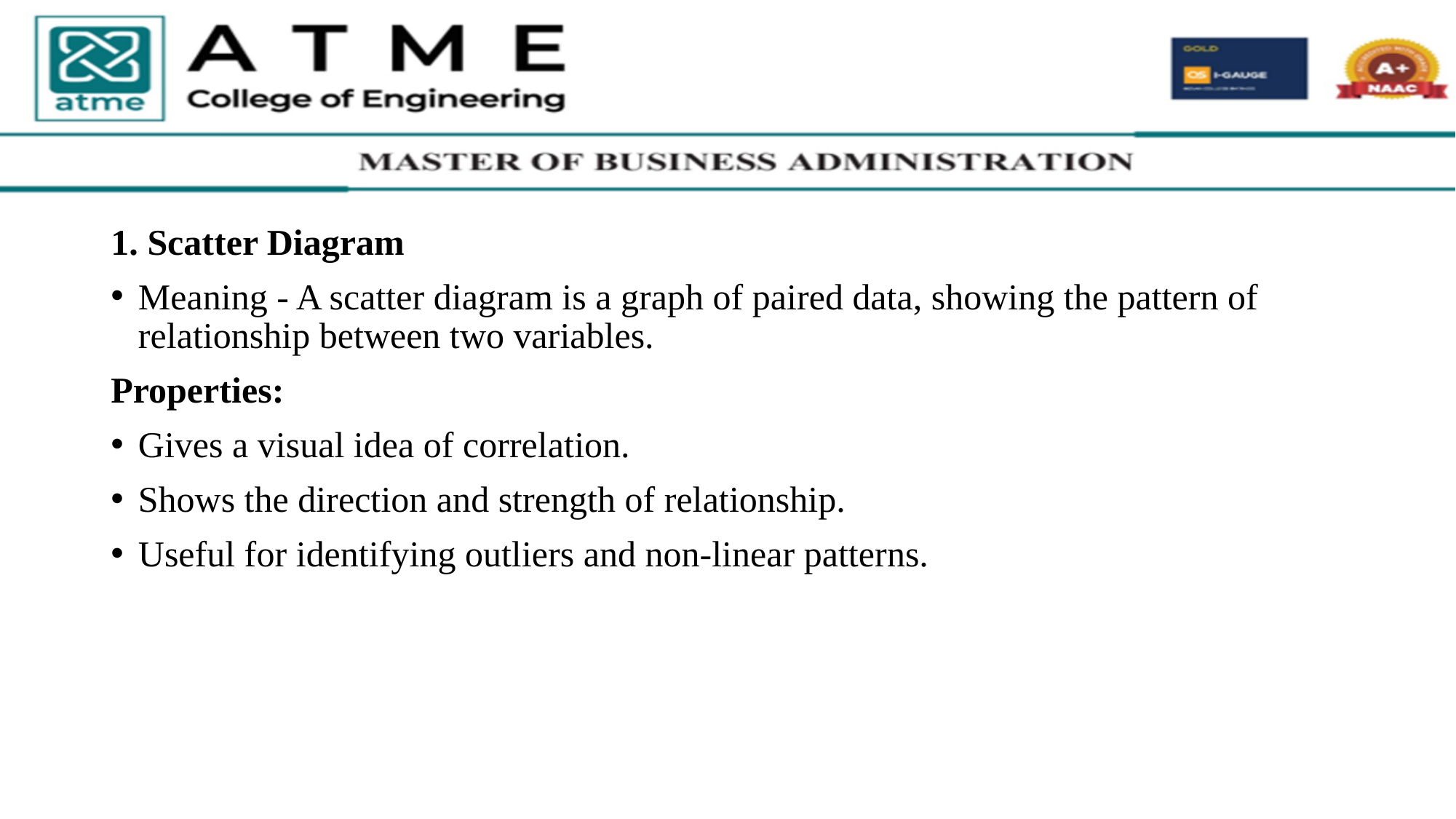

1. Scatter Diagram
Meaning - A scatter diagram is a graph of paired data, showing the pattern of relationship between two variables.
Properties:
Gives a visual idea of correlation.
Shows the direction and strength of relationship.
Useful for identifying outliers and non-linear patterns.